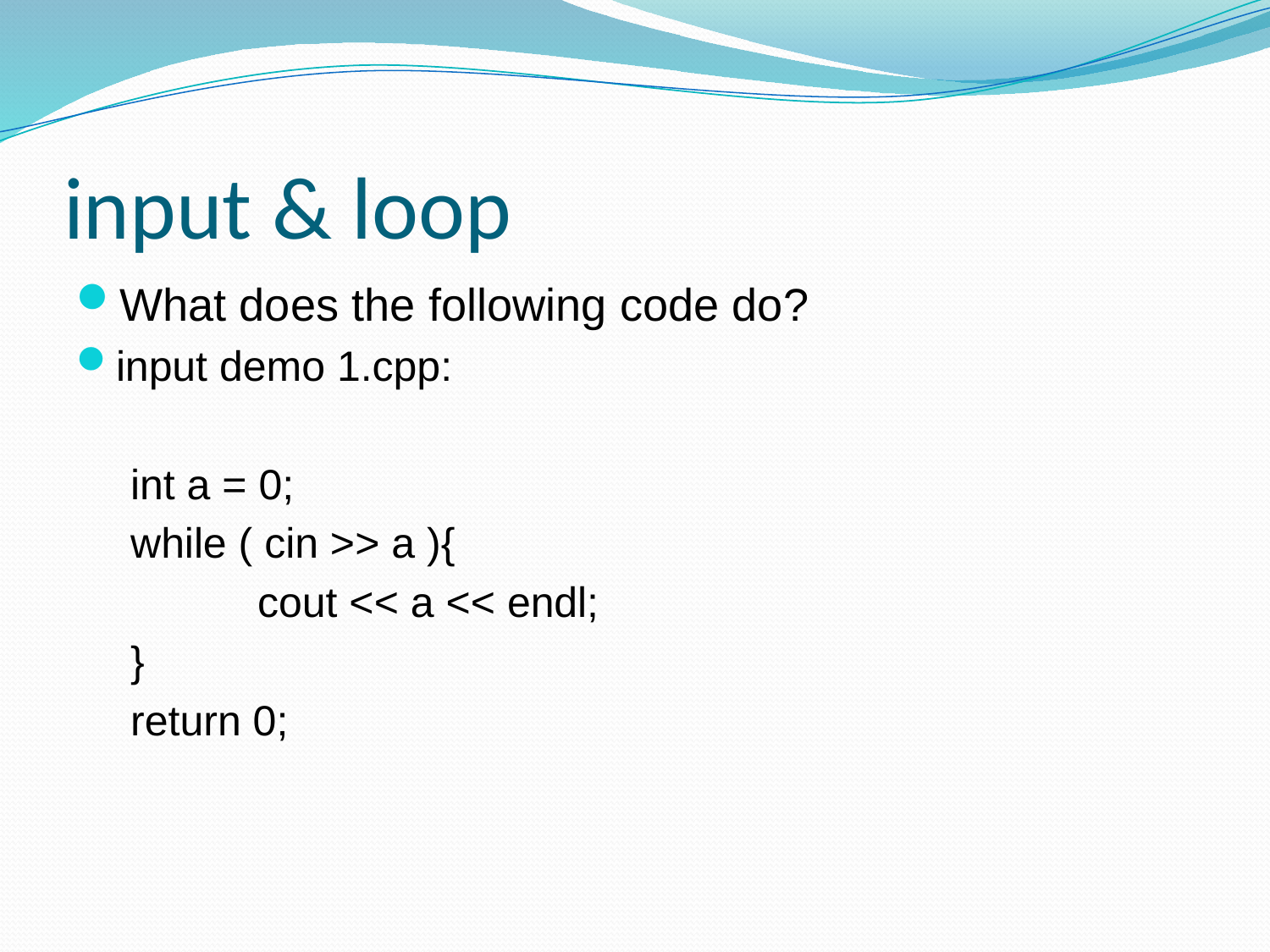

# input & loop
What does the following code do?
input demo 1.cpp:

int a = 0;
while ( cin >> a ){
	cout << a << endl;
}
return 0;